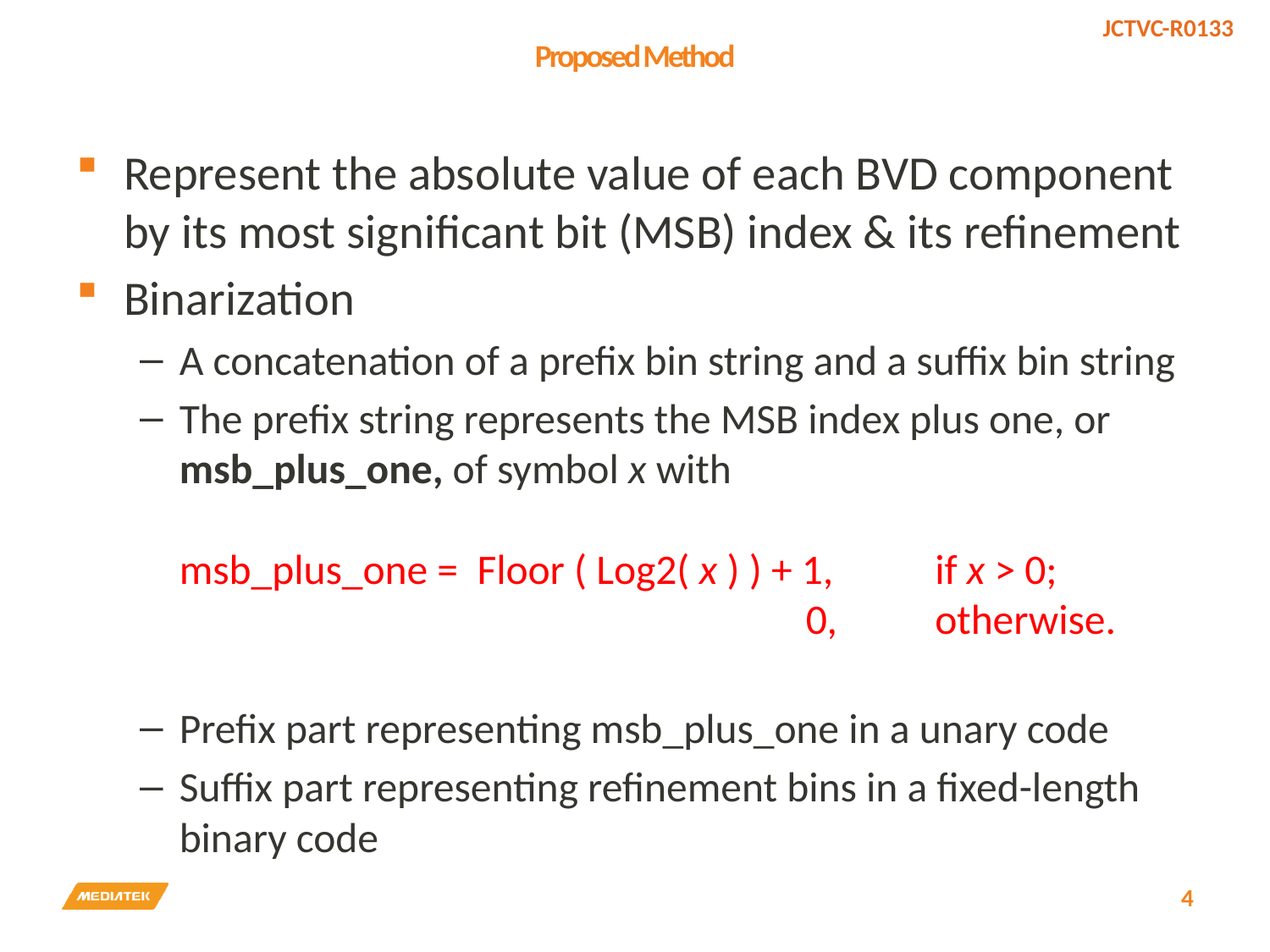

# Proposed Method
Represent the absolute value of each BVD component by its most significant bit (MSB) index & its refinement
Binarization
A concatenation of a prefix bin string and a suffix bin string
The prefix string represents the MSB index plus one, or msb_plus_one, of symbol x with
msb_plus_one =  Floor ( Log2( x ) ) + 1,  	if x > 0;
                                                                  0,   	otherwise.
Prefix part representing msb_plus_one in a unary code
Suffix part representing refinement bins in a fixed-length binary code
4